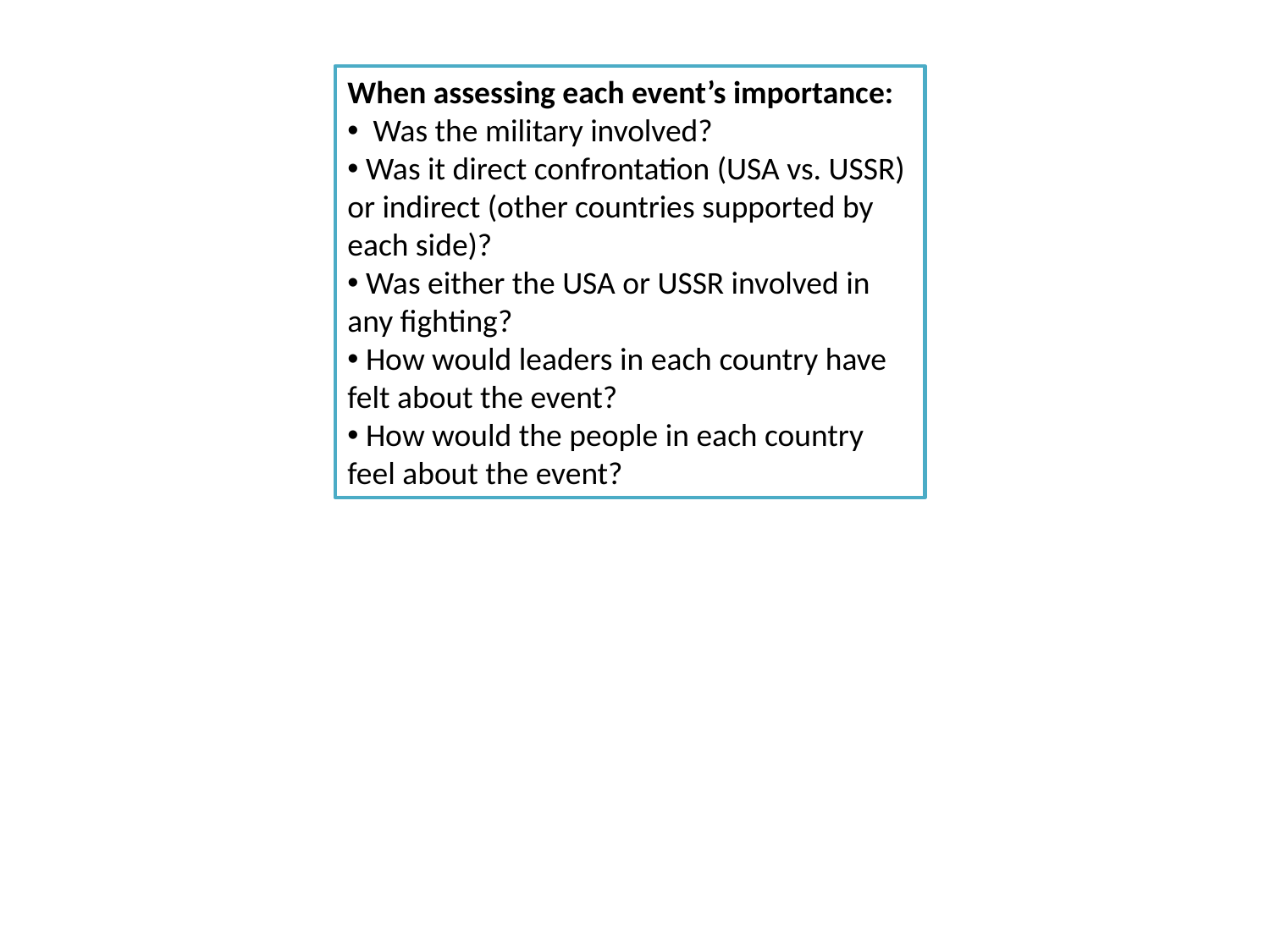

When assessing each event’s importance:
  Was the military involved?
 Was it direct confrontation (USA vs. USSR) or indirect (other countries supported by each side)?
 Was either the USA or USSR involved in any fighting?
 How would leaders in each country have felt about the event?
 How would the people in each country feel about the event?